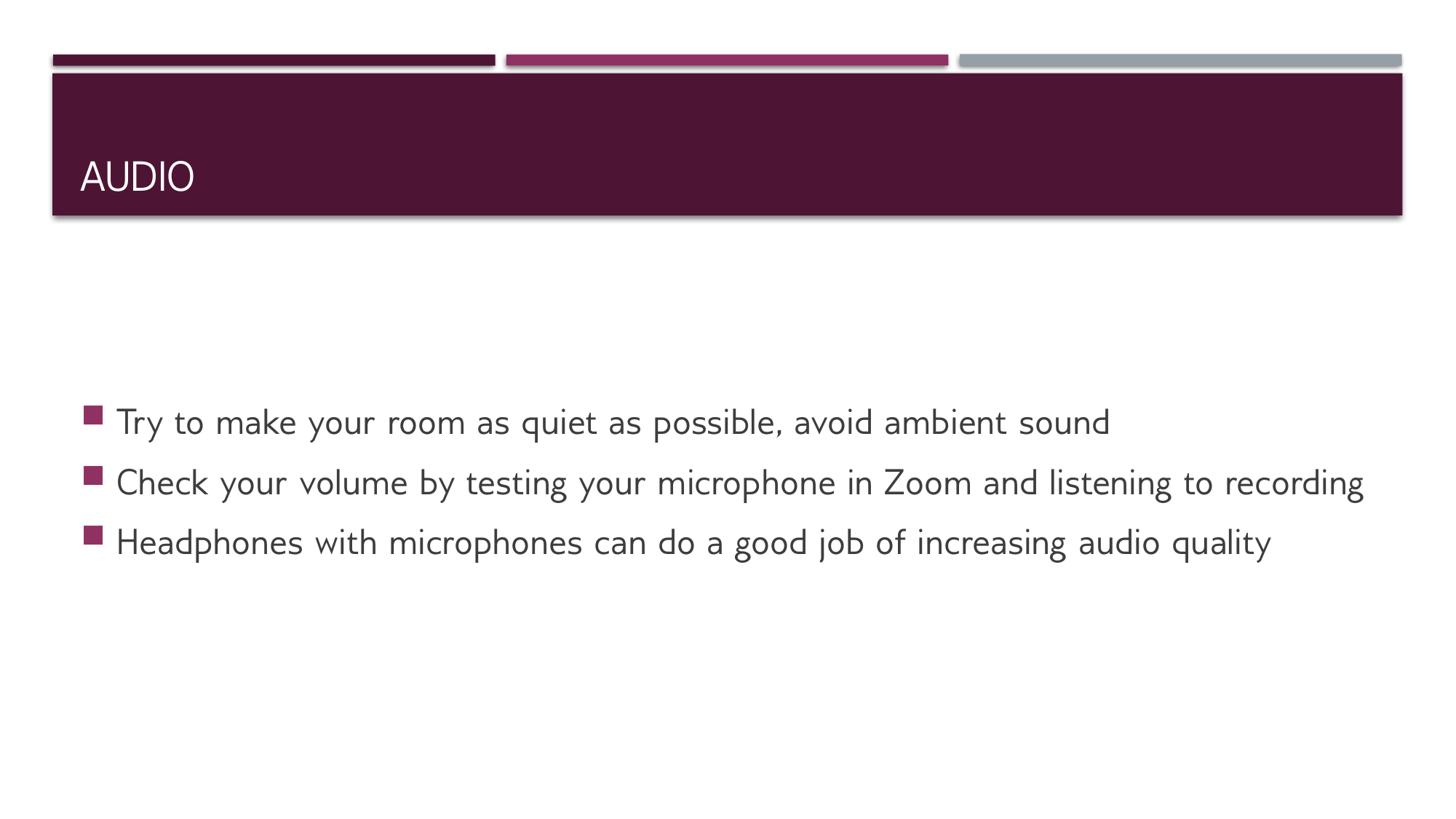

# Audio
Try to make your room as quiet as possible, avoid ambient sound
Check your volume by testing your microphone in Zoom and listening to recording
Headphones with microphones can do a good job of increasing audio quality